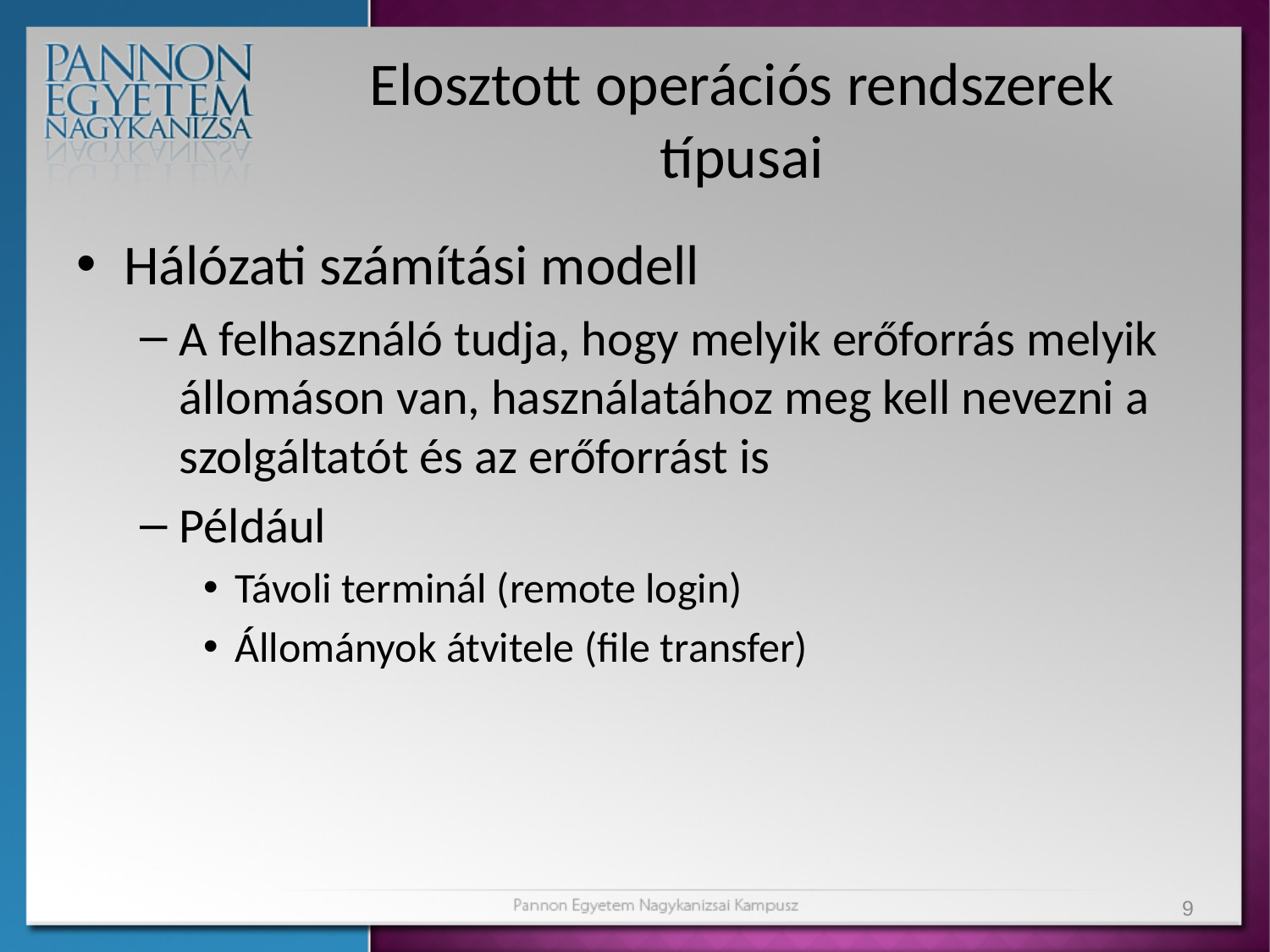

# Elosztott operációs rendszerek típusai
Hálózati számítási modell
A felhasználó tudja, hogy melyik erőforrás melyik állomáson van, használatához meg kell nevezni a szolgáltatót és az erőforrást is
Például
Távoli terminál (remote login)
Állományok átvitele (file transfer)
9